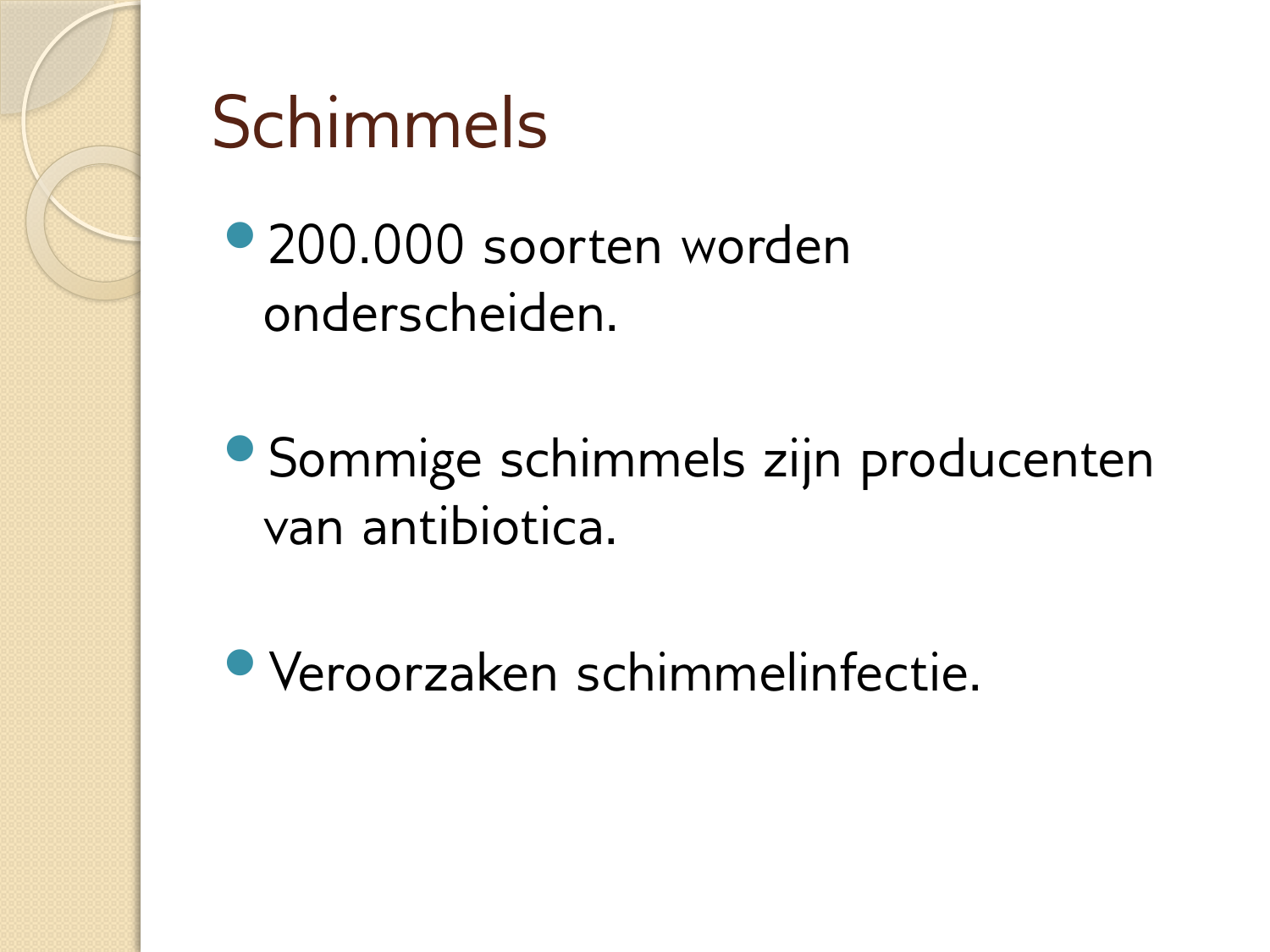

# Schimmels
200.000 soorten worden     onderscheiden.
Sommige schimmels zijn producenten van antibiotica.
Veroorzaken schimmelinfectie.